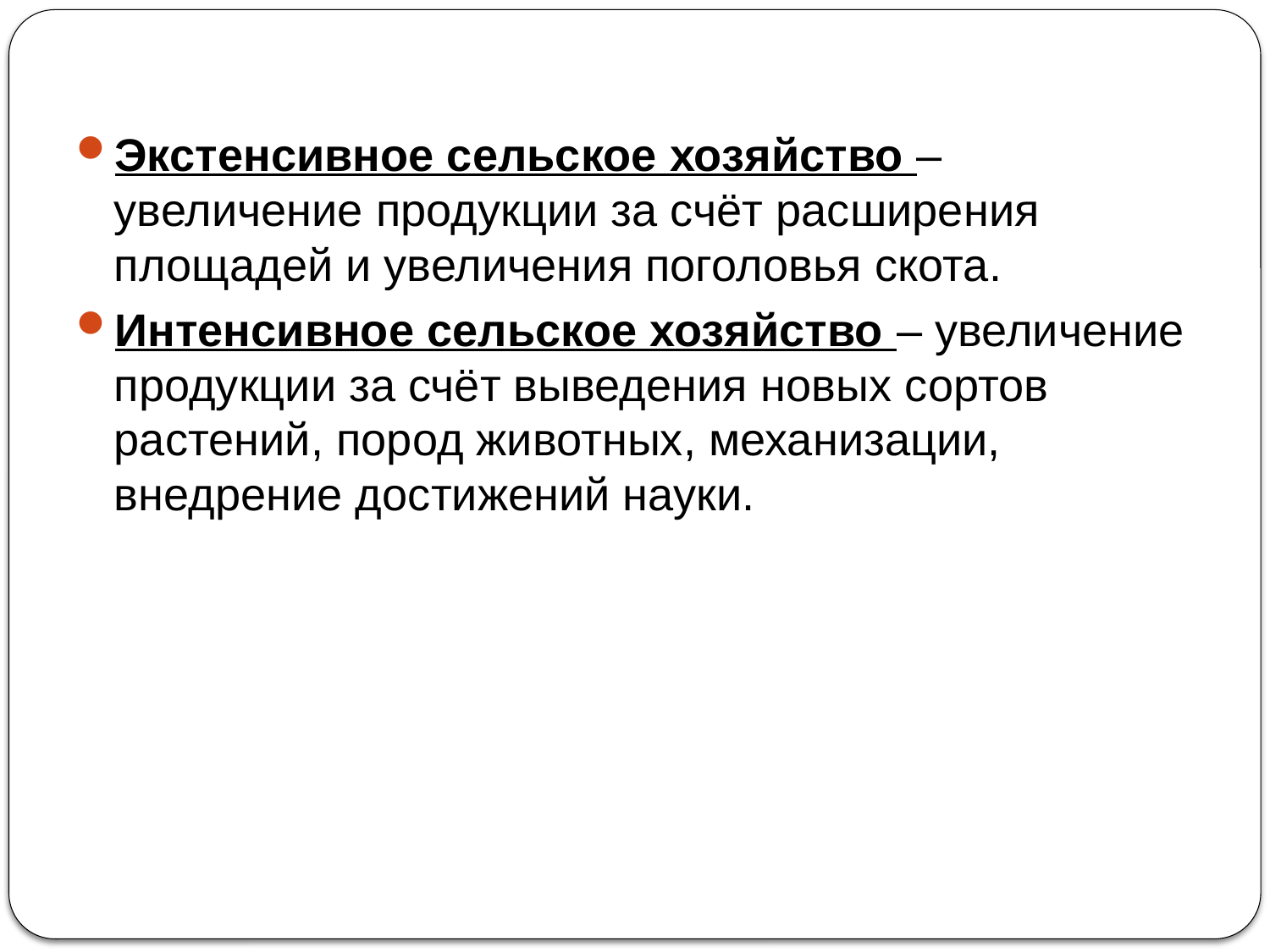

Экстенсивное сельское хозяйство – увеличение продукции за счёт расширения площадей и увеличения поголовья скота.
Интенсивное сельское хозяйство – увеличение продукции за счёт выведения новых сортов растений, пород животных, механизации, внедрение достижений науки.